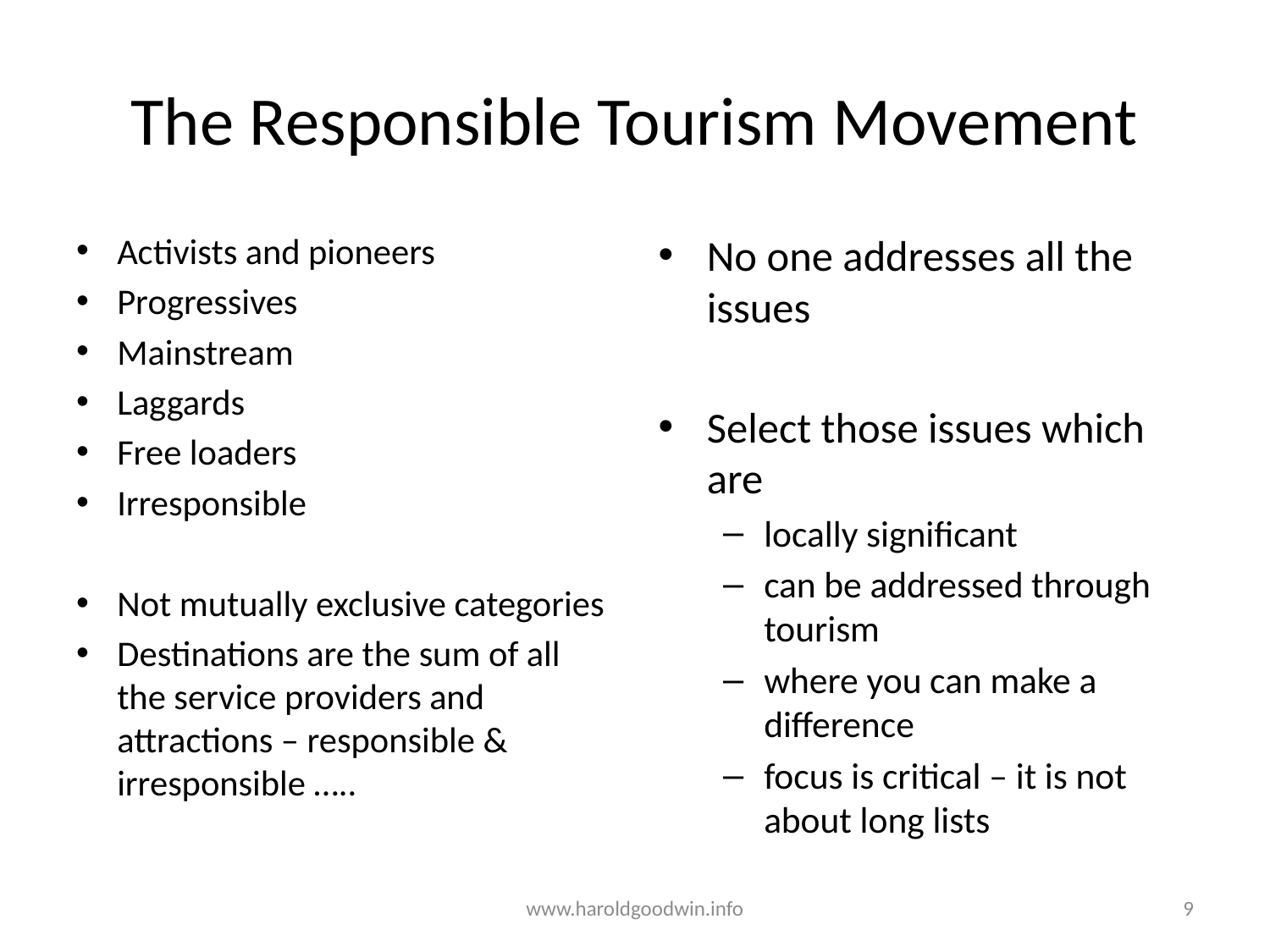

# The Responsible Tourism Movement
Activists and pioneers
Progressives
Mainstream
Laggards
Free loaders
Irresponsible

Not mutually exclusive categories
Destinations are the sum of all the service providers and attractions – responsible & irresponsible …..
No one addresses all the issues

Select those issues which are
locally significant
can be addressed through tourism
where you can make a difference
focus is critical – it is not about long lists

www.haroldgoodwin.info
9